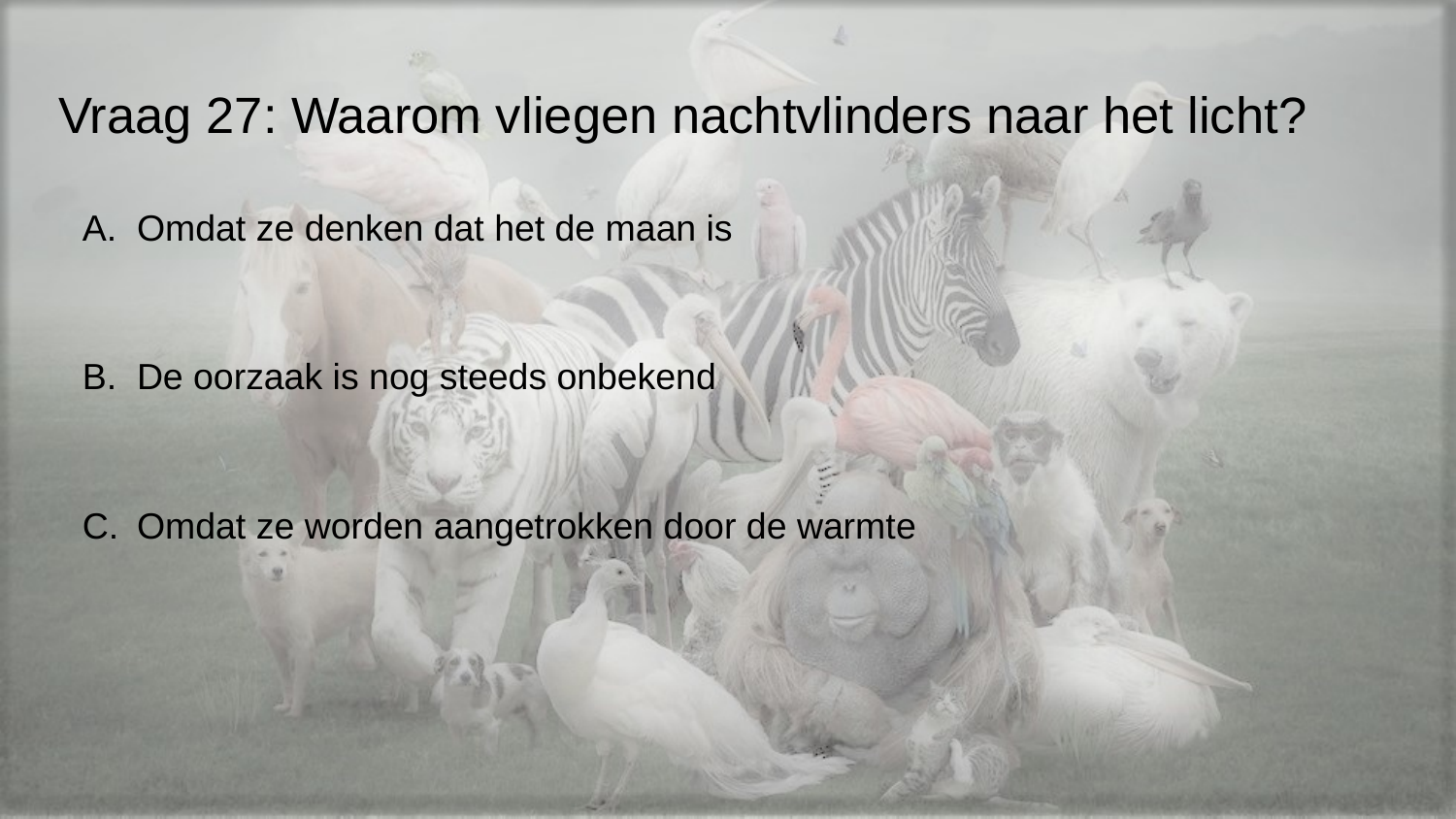

# Vraag 27: Waarom vliegen nachtvlinders naar het licht?
Omdat ze denken dat het de maan is

De oorzaak is nog steeds onbekend

Omdat ze worden aangetrokken door de warmte